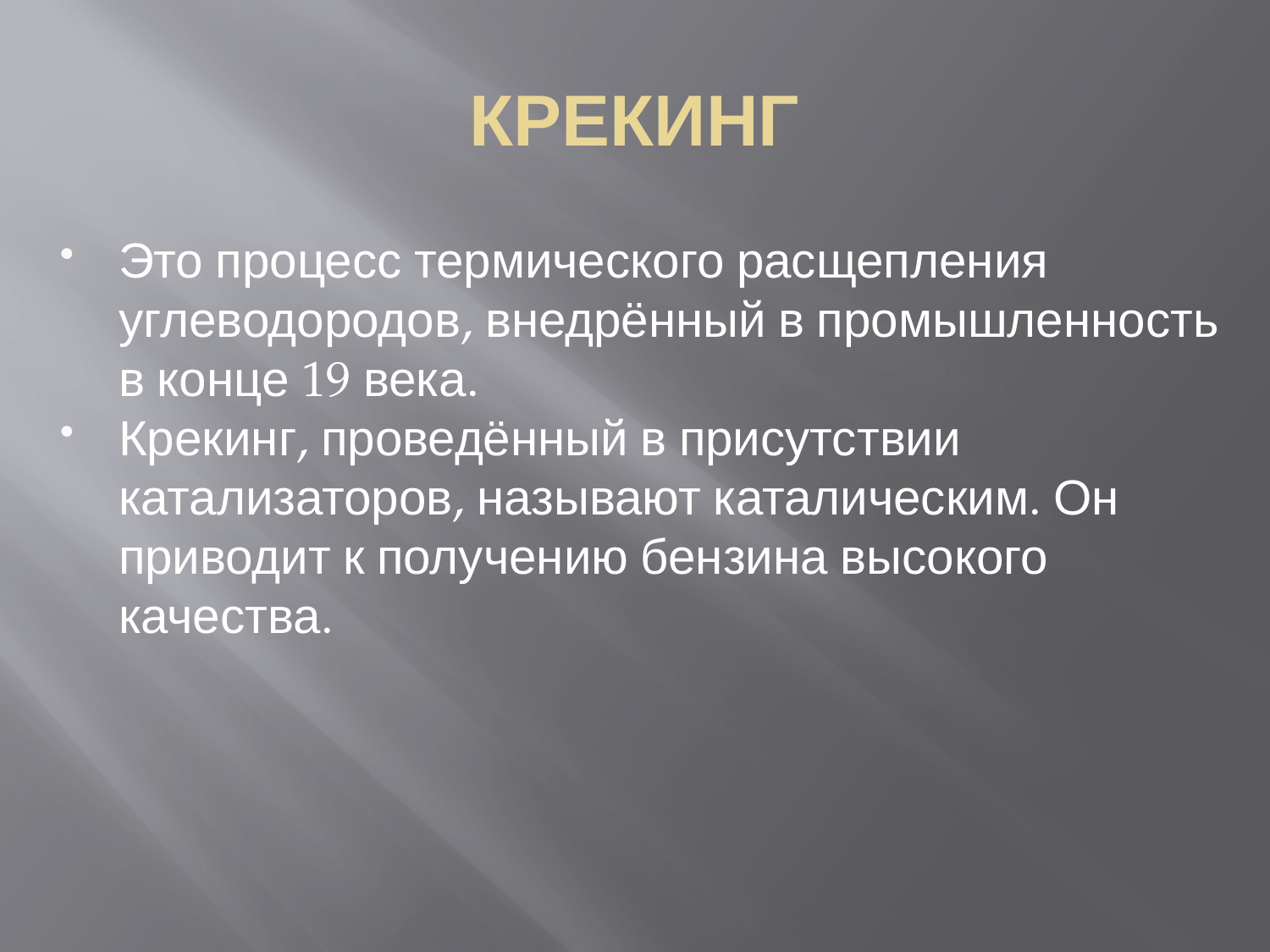

КРЕКИНГ
Это процесс термического расщепления углеводородов, внедрённый в промышленность в конце 19 века.
Крекинг, проведённый в присутствии катализаторов, называют каталическим. Он приводит к получению бензина высокого качества.